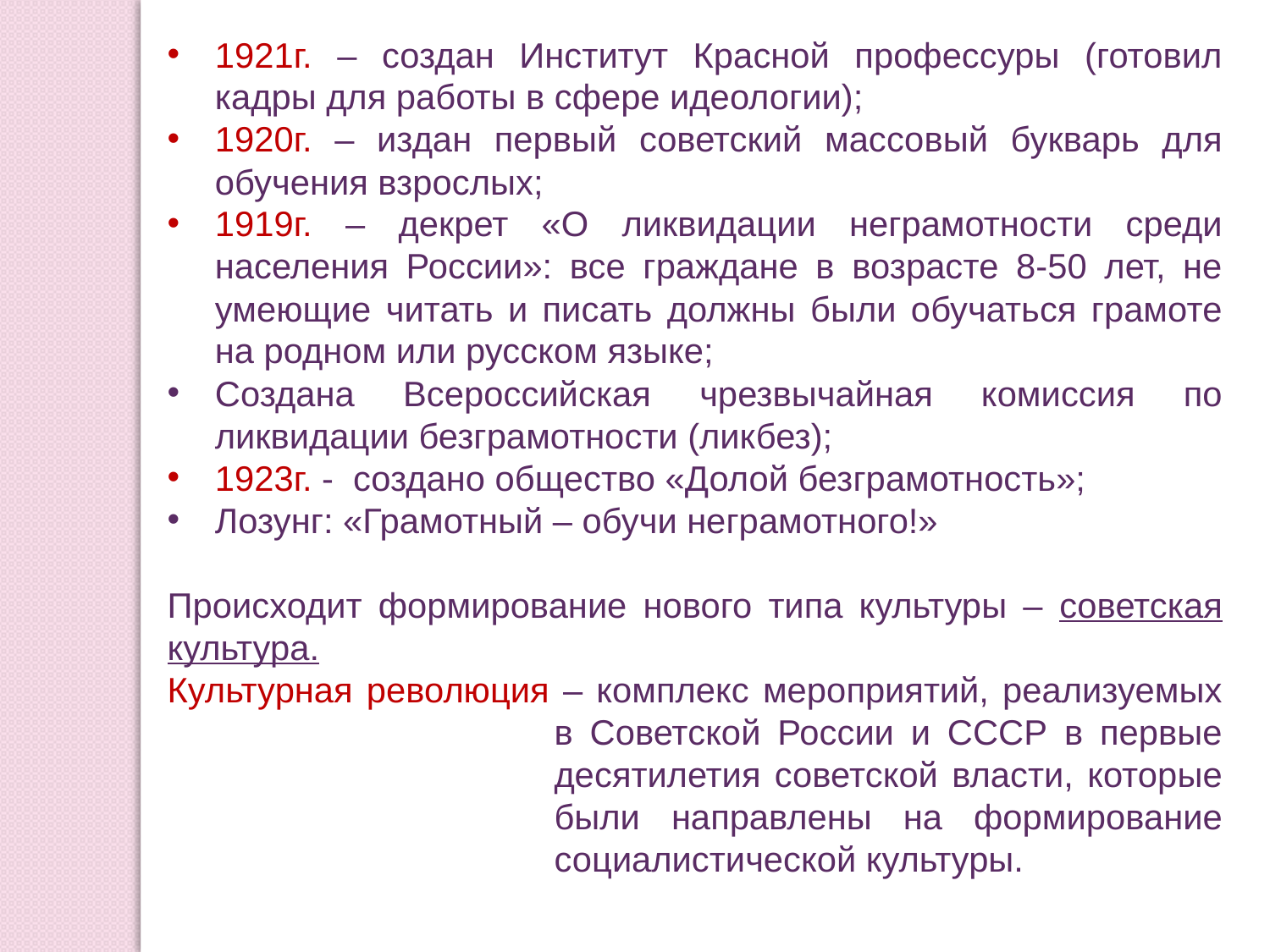

1921г. – создан Институт Красной профессуры (готовил кадры для работы в сфере идеологии);
1920г. – издан первый советский массовый букварь для обучения взрослых;
1919г. – декрет «О ликвидации неграмотности среди населения России»: все граждане в возрасте 8-50 лет, не умеющие читать и писать должны были обучаться грамоте на родном или русском языке;
Создана Всероссийская чрезвычайная комиссия по ликвидации безграмотности (ликбез);
1923г. -  создано общество «Долой безграмотность»;
Лозунг: «Грамотный – обучи неграмотного!»

Происходит формирование нового типа культуры – советская культура.
Культурная революция – комплекс мероприятий, реализуемых в Советской России и СССР в первые десятилетия советской власти, которые были направлены на формирование социалистической культуры.